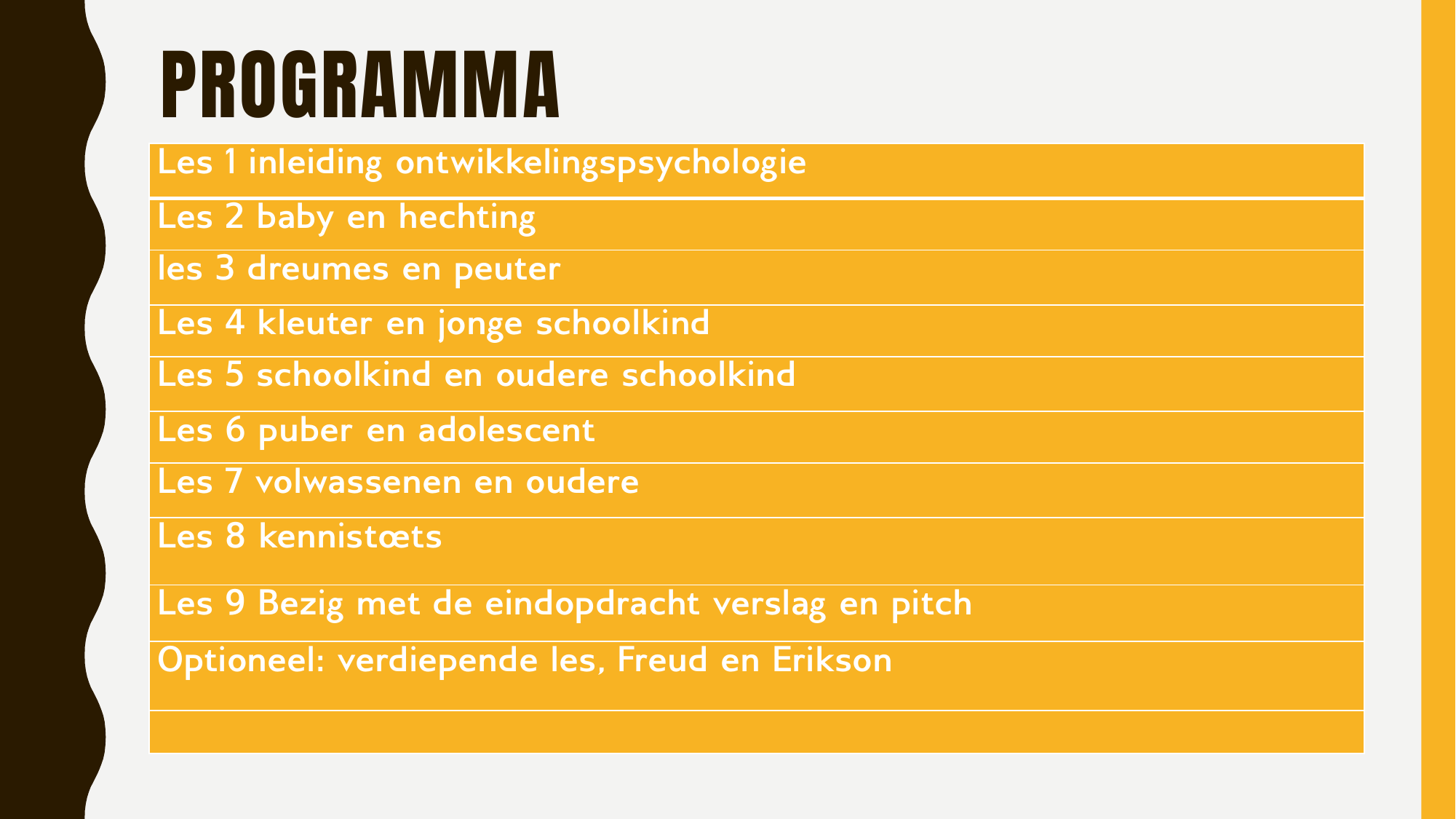

# Programma
| Les 1 inleiding ontwikkelingspsychologie |
| --- |
| Les 2 baby en hechting |
| les 3 dreumes en peuter |
| Les 4 kleuter en jonge schoolkind |
| Les 5 schoolkind en oudere schoolkind |
| Les 6 puber en adolescent |
| Les 7 volwassenen en oudere |
| Les 8 kennistoets |
| Les 9 Bezig met de eindopdracht verslag en pitch |
| Optioneel: verdiepende les, Freud en Erikson |
|  |